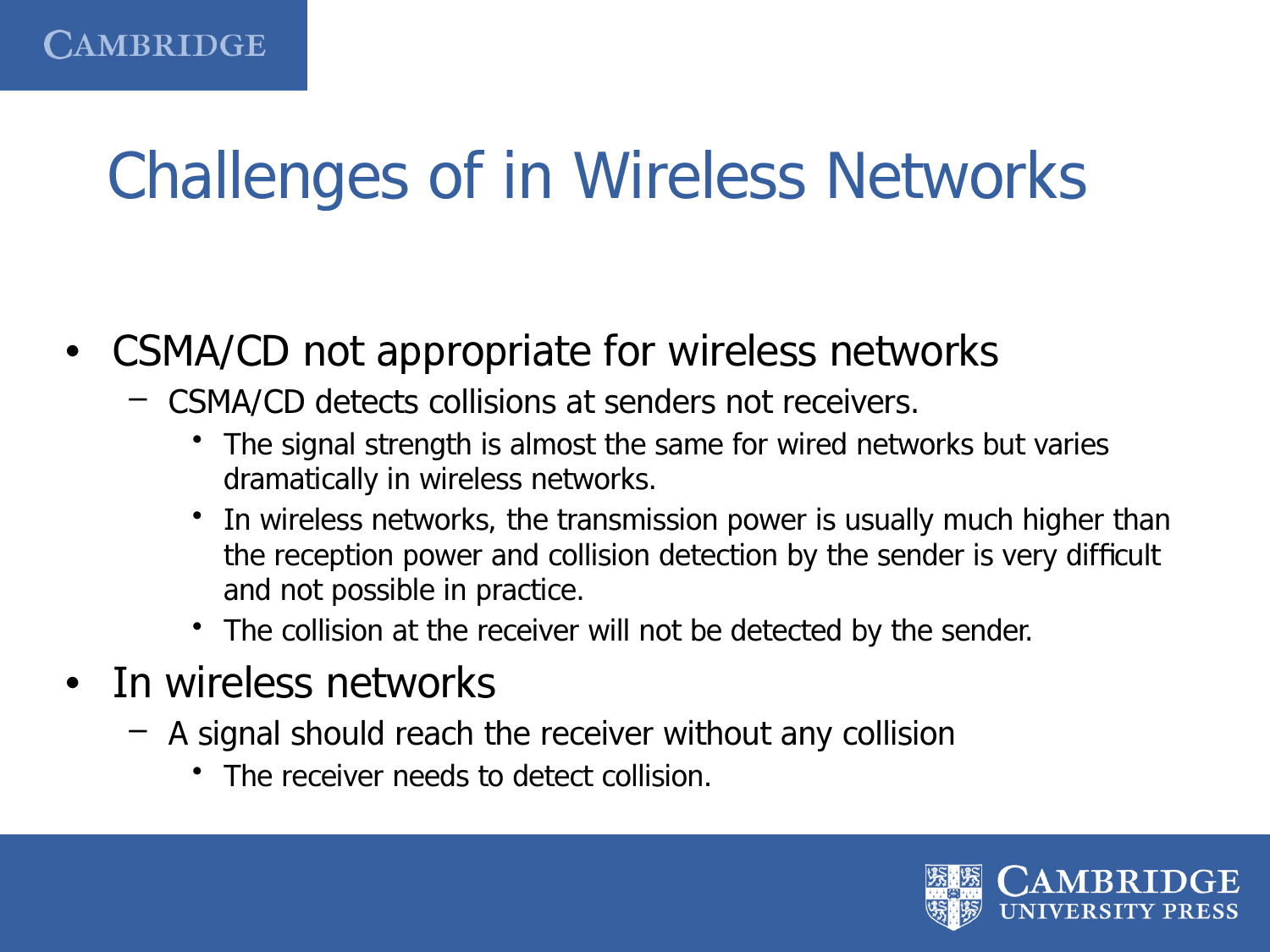

# Challenges of in Wireless Networks
CSMA/CD not appropriate for wireless networks
CSMA/CD detects collisions at senders not receivers.
The signal strength is almost the same for wired networks but varies dramatically in wireless networks.
In wireless networks, the transmission power is usually much higher than the reception power and collision detection by the sender is very difficult and not possible in practice.
The collision at the receiver will not be detected by the sender.
In wireless networks
A signal should reach the receiver without any collision
The receiver needs to detect collision.